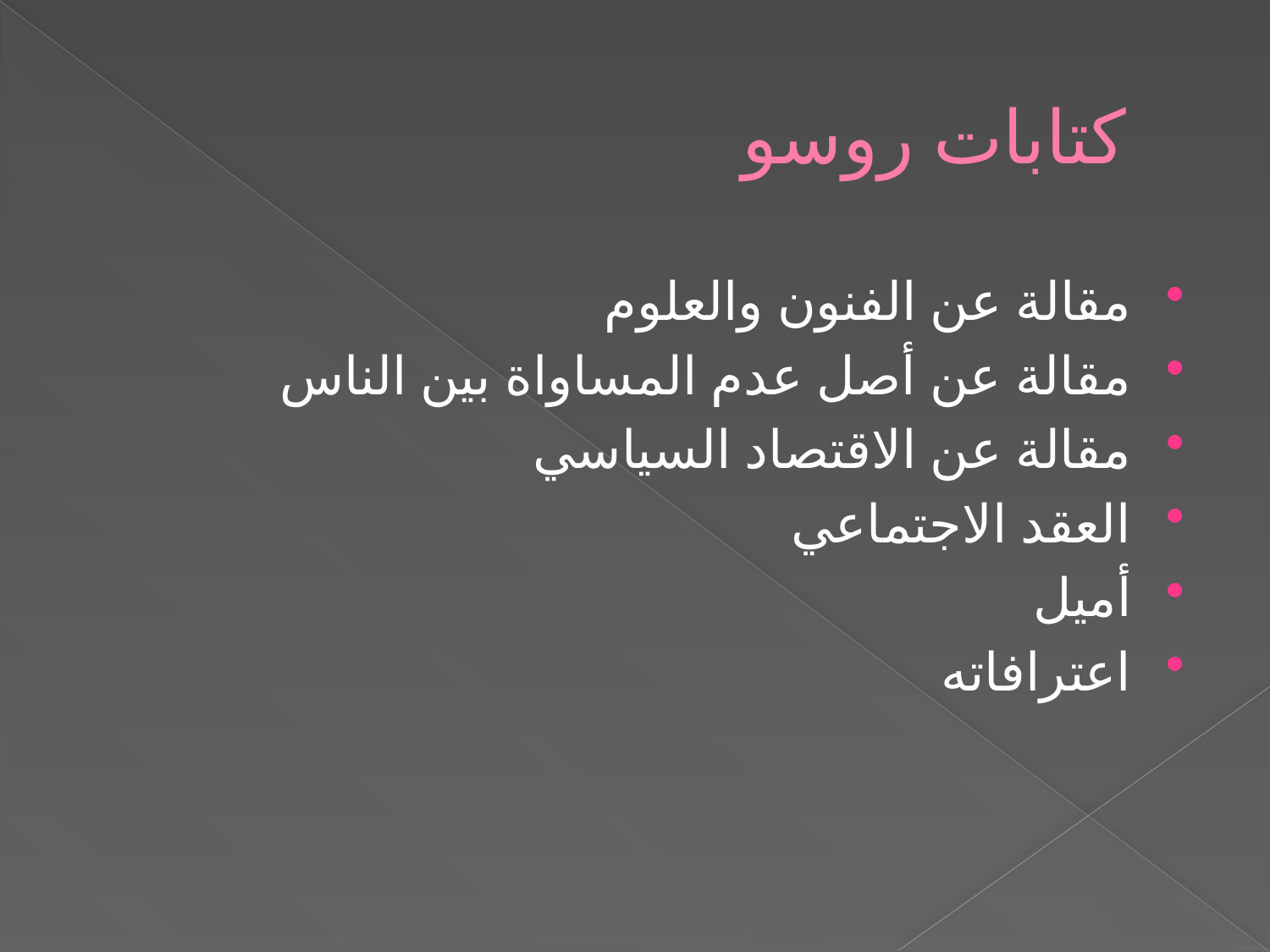

# كتابات روسو
مقالة عن الفنون والعلوم
مقالة عن أصل عدم المساواة بين الناس
مقالة عن الاقتصاد السياسي
العقد الاجتماعي
أميل
اعترافاته